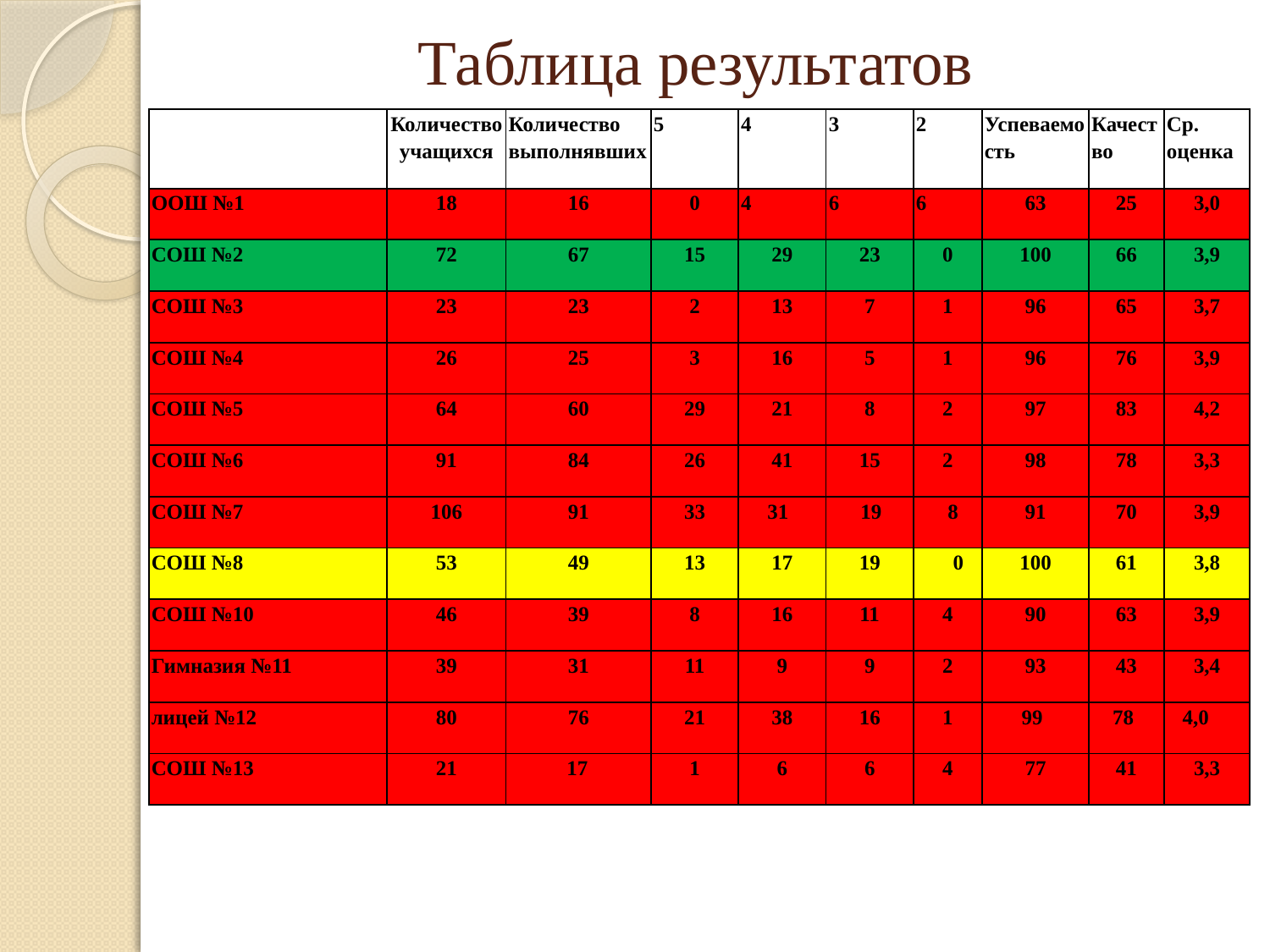

# Таблица результатов
|  | Количество учащихся | Количество выполнявших | 5 | 4 | 3 | 2 | Успеваемость | Качество | Ср. оценка |
| --- | --- | --- | --- | --- | --- | --- | --- | --- | --- |
| ООШ №1 | 18 | 16 | 0 | 4 | 6 | 6 | 63 | 25 | 3,0 |
| СОШ №2 | 72 | 67 | 15 | 29 | 23 | 0 | 100 | 66 | 3,9 |
| СОШ №3 | 23 | 23 | 2 | 13 | 7 | 1 | 96 | 65 | 3,7 |
| СОШ №4 | 26 | 25 | 3 | 16 | 5 | 1 | 96 | 76 | 3,9 |
| СОШ №5 | 64 | 60 | 29 | 21 | 8 | 2 | 97 | 83 | 4,2 |
| СОШ №6 | 91 | 84 | 26 | 41 | 15 | 2 | 98 | 78 | 3,3 |
| СОШ №7 | 106 | 91 | 33 | 31 | 19 | 8 | 91 | 70 | 3,9 |
| СОШ №8 | 53 | 49 | 13 | 17 | 19 | 0 | 100 | 61 | 3,8 |
| СОШ №10 | 46 | 39 | 8 | 16 | 11 | 4 | 90 | 63 | 3,9 |
| Гимназия №11 | 39 | 31 | 11 | 9 | 9 | 2 | 93 | 43 | 3,4 |
| лицей №12 | 80 | 76 | 21 | 38 | 16 | 1 | 99 | 78 | 4,0 |
| СОШ №13 | 21 | 17 | 1 | 6 | 6 | 4 | 77 | 41 | 3,3 |